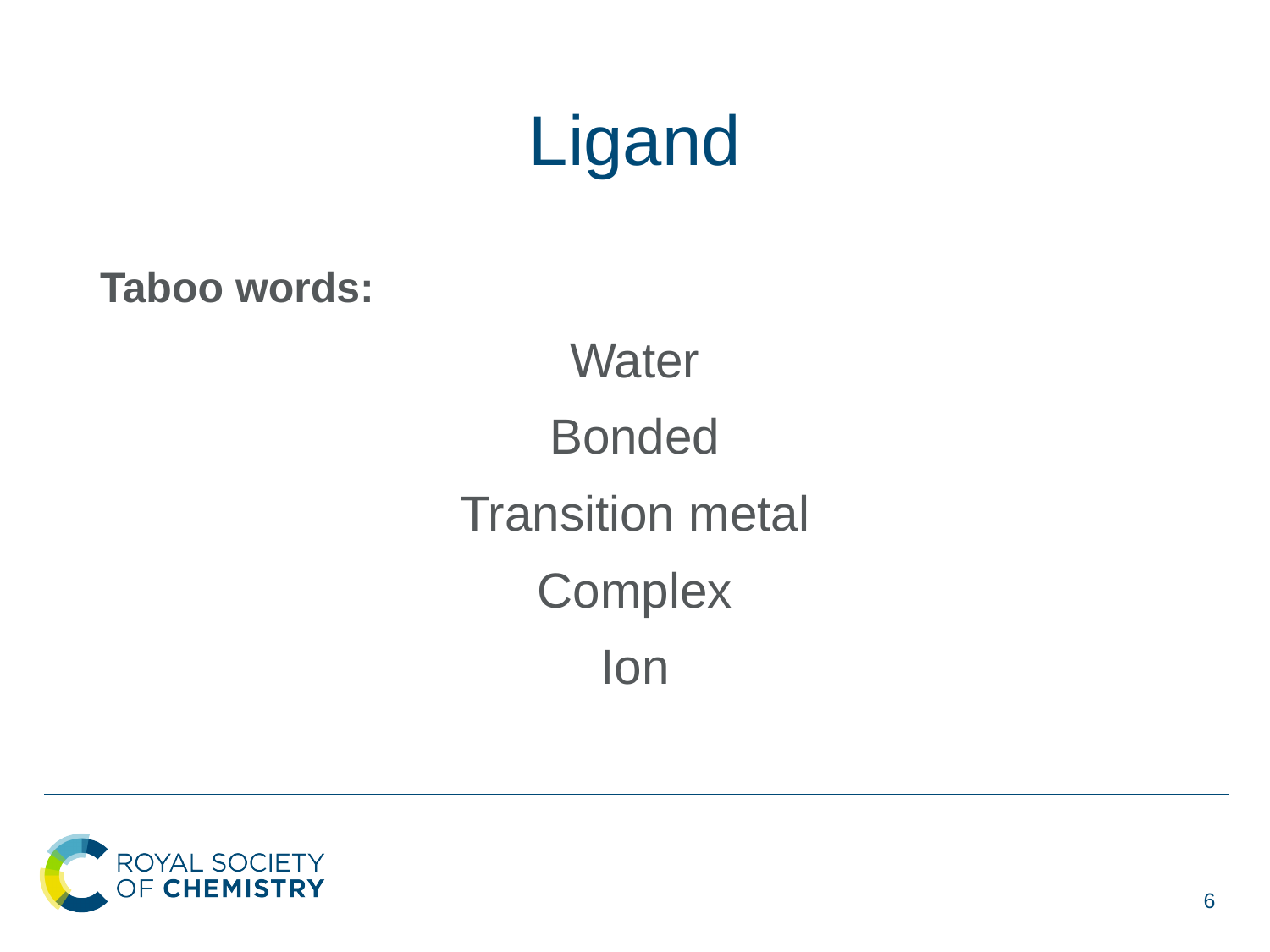

# Ligand
Taboo words:
Water
Bonded
Transition metal
Complex
Ion
6